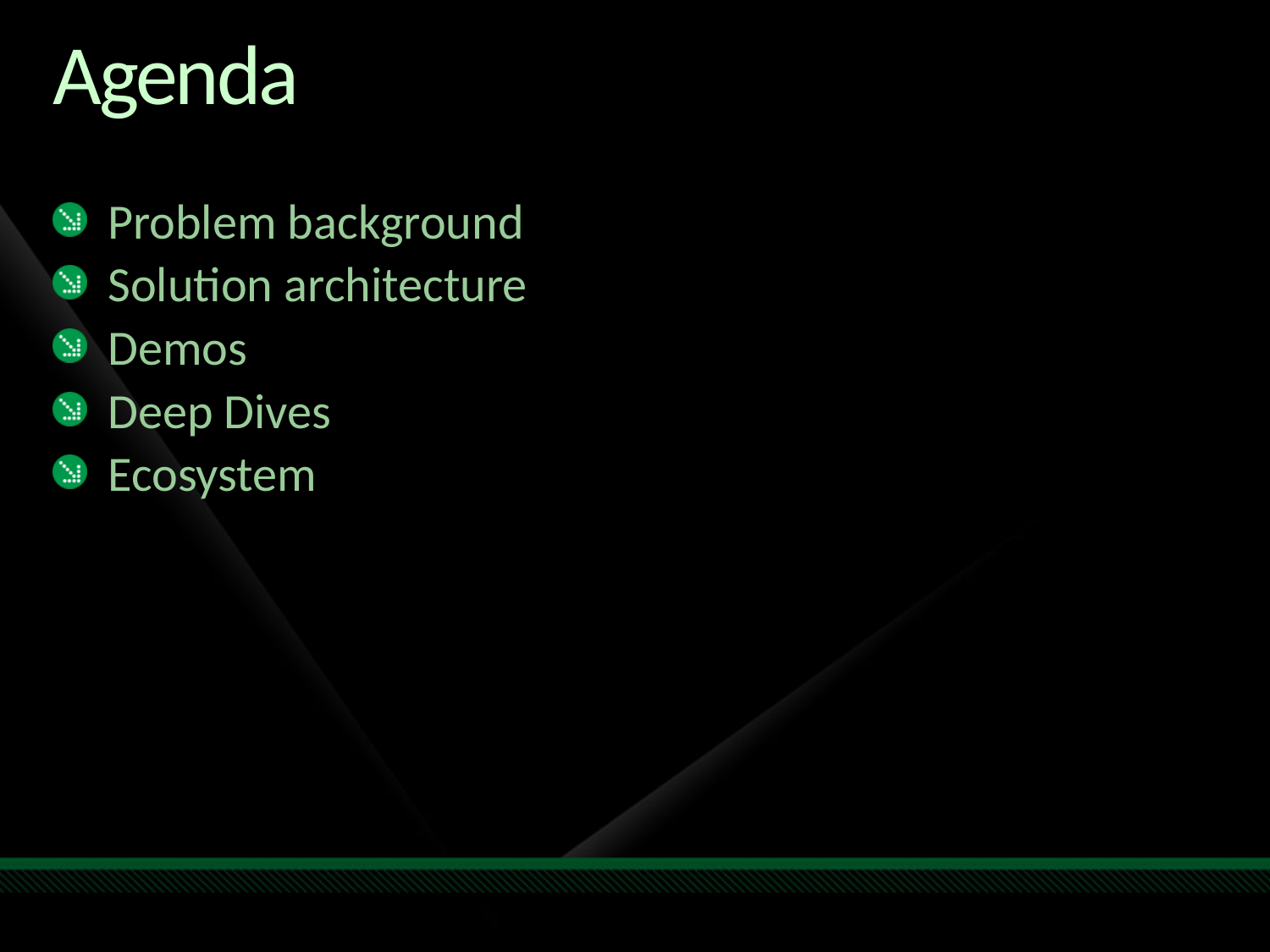

# Agenda
Problem background
Solution architecture
Demos
Deep Dives
Ecosystem